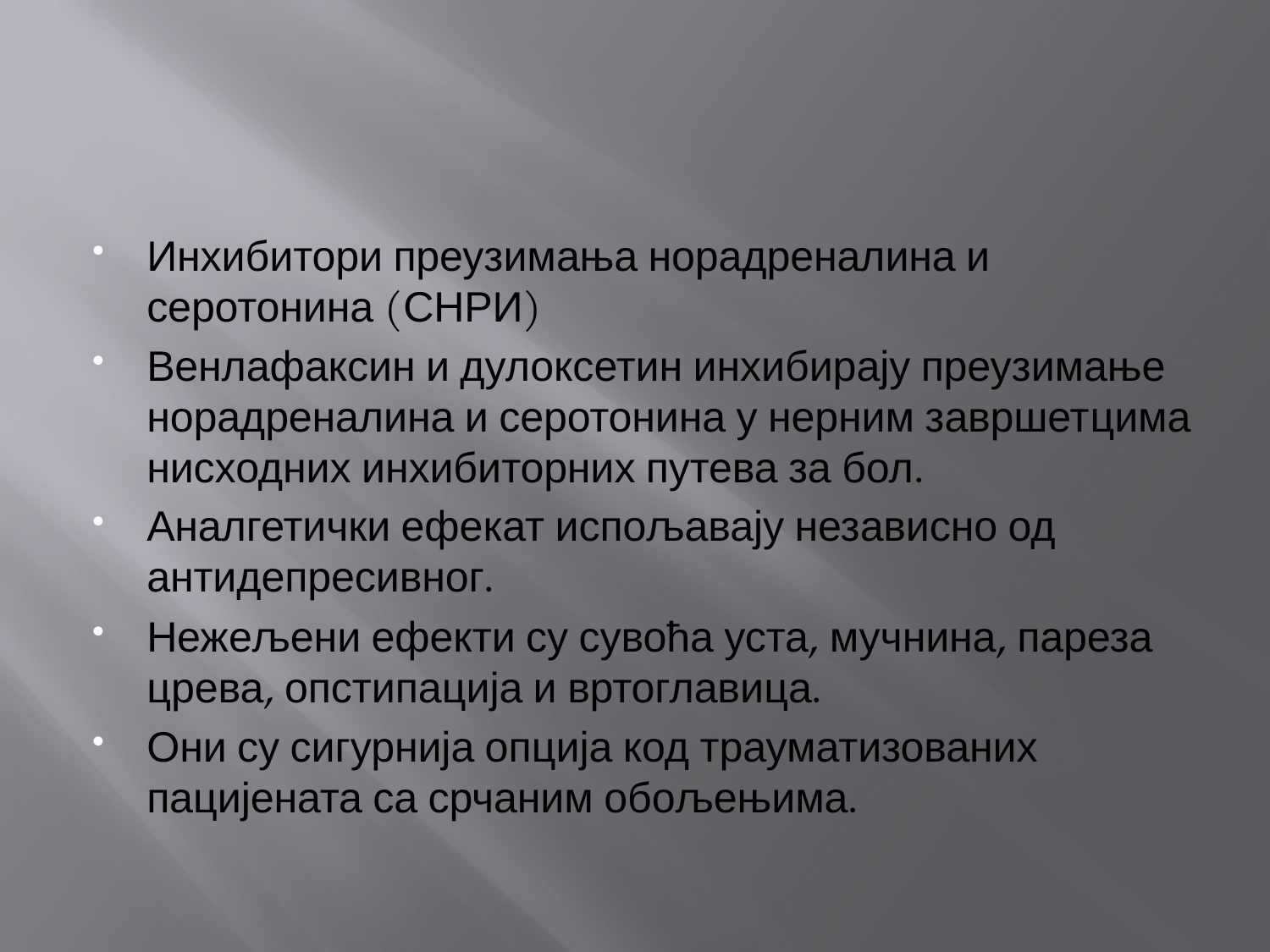

#
Инхибитори преузимања норадреналина и серотонина (СНРИ)
Венлафаксин и дулоксетин инхибирају преузимање норадреналина и серотонина у нерним завршетцима нисходних инхибиторних путева за бол.
Аналгетички ефекат испољавају независно од антидепресивног.
Нежељени ефекти су сувоћа уста, мучнина, пареза црева, опстипација и вртоглавица.
Они су сигурнија опција код трауматизованих пацијената са срчаним обољењима.